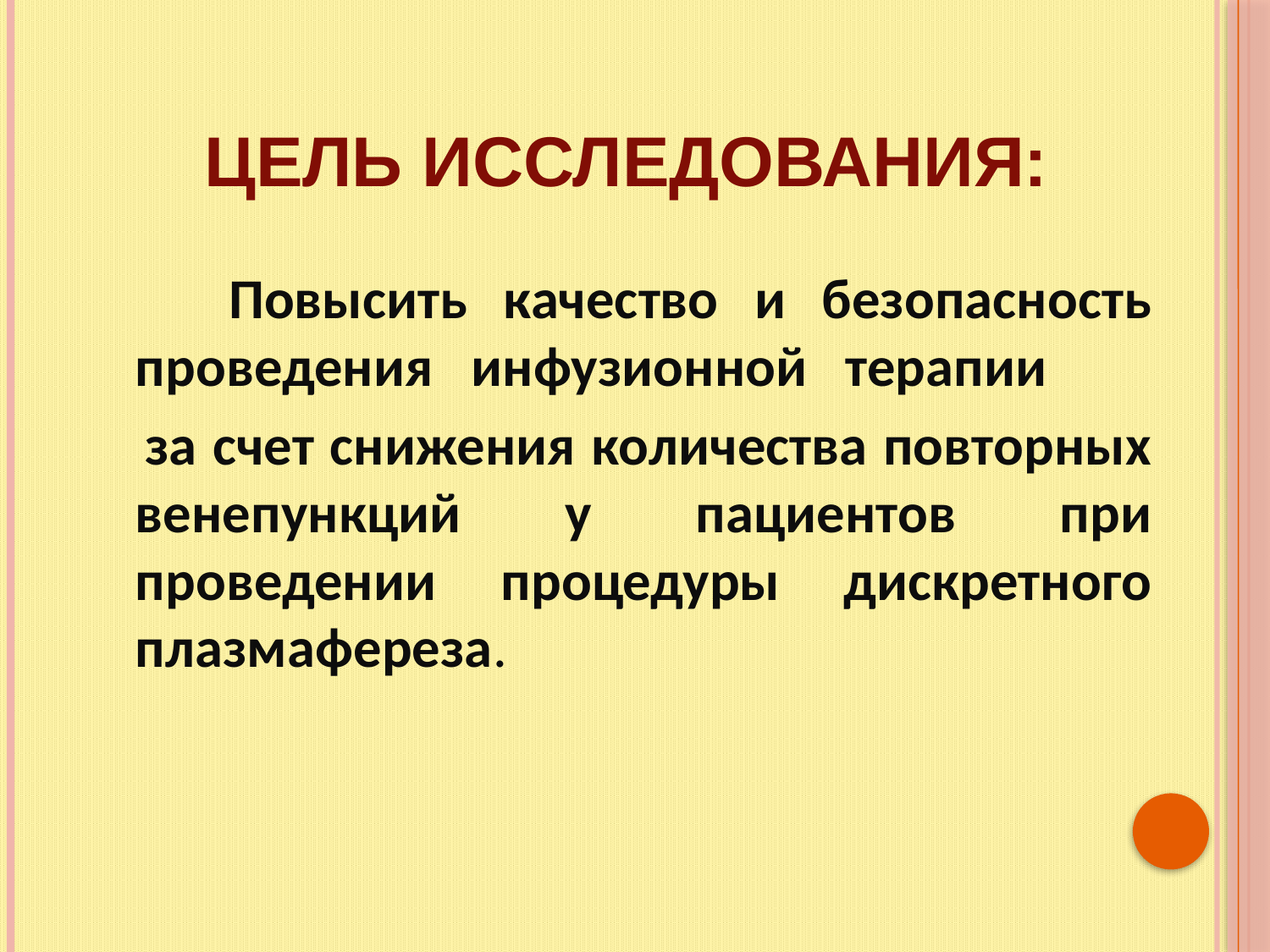

# Цель исследования:
    Повысить качество и безопасность проведения   инфузионной   терапии
   за счет снижения количества повторных венепункций у пациентов при проведении процедуры дискретного плазмафереза.